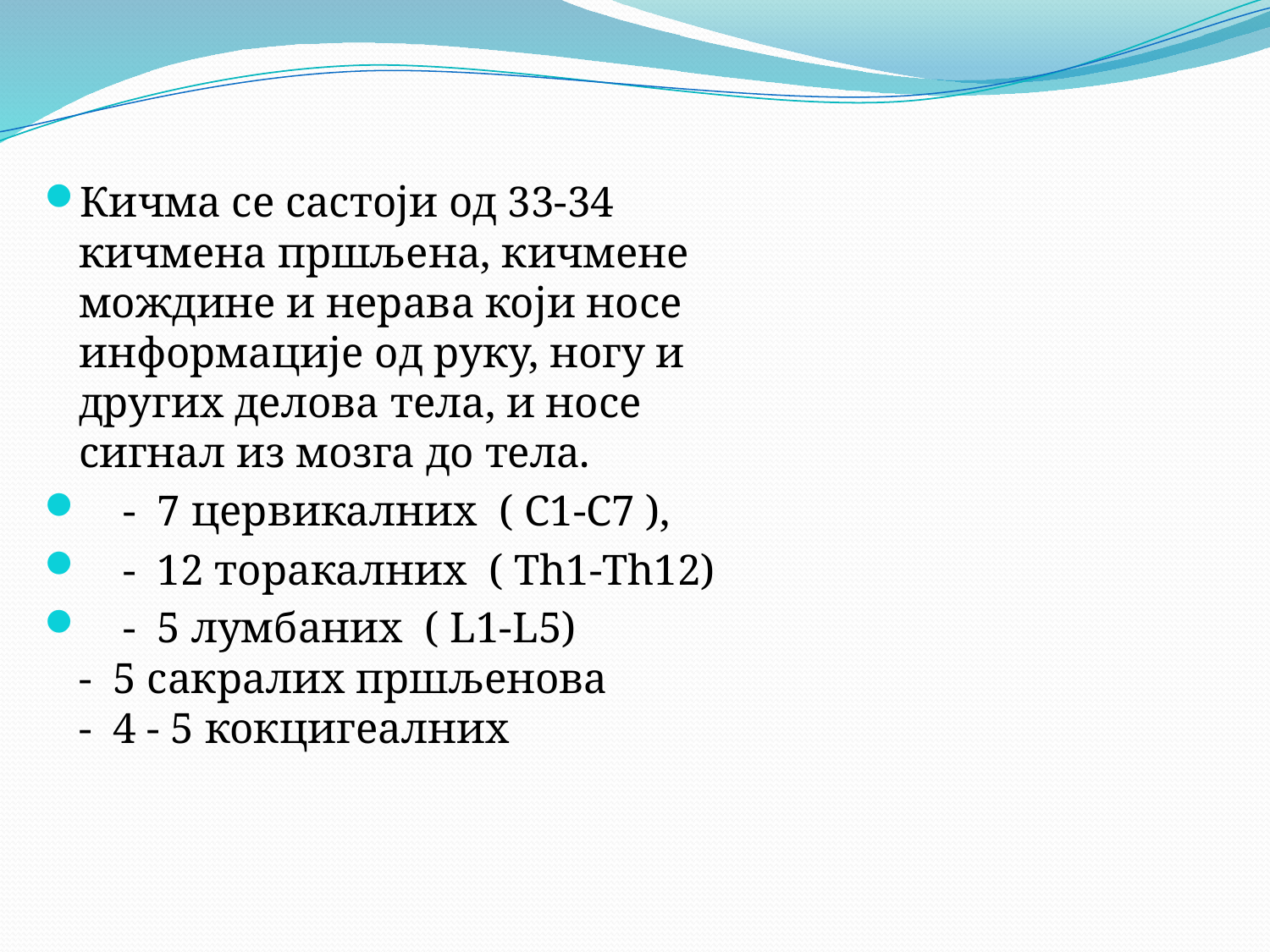

Кичма се састоји од 33-34 кичмена пршљена, кичмене мождине и нерава који носе информације од руку, ногу и других делова тела, и носе сигнал из мозга до тела.
    -  7 цервикалних  ( C1-C7 ),
    -  12 торакалних  ( Th1-Th12)
    -  5 лумбаних  ( L1-L5)
-  5 сакралих пршљенова
-  4 - 5 кокцигеалних